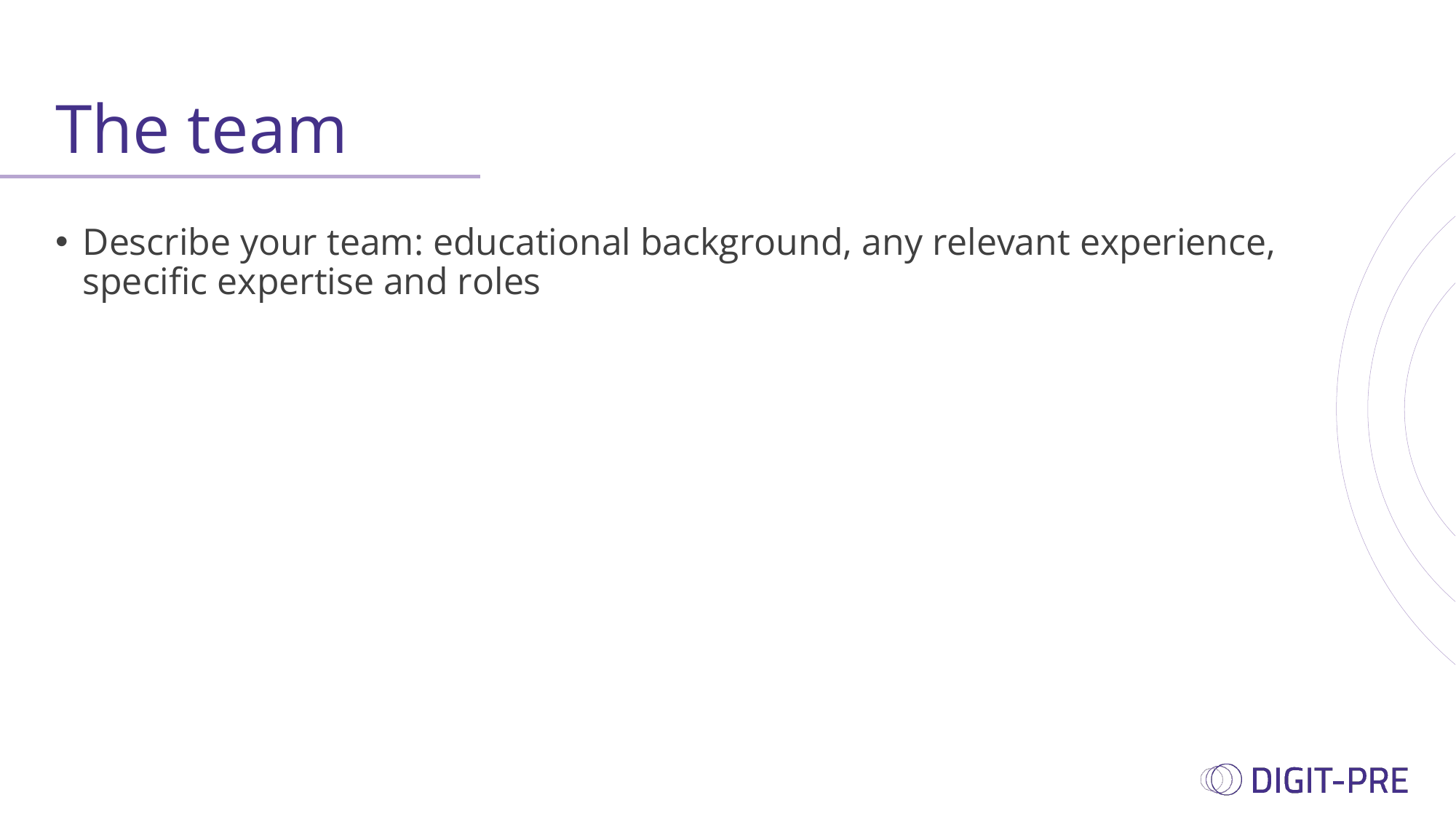

# The team
Describe your team: educational background, any relevant experience, specific expertise and roles